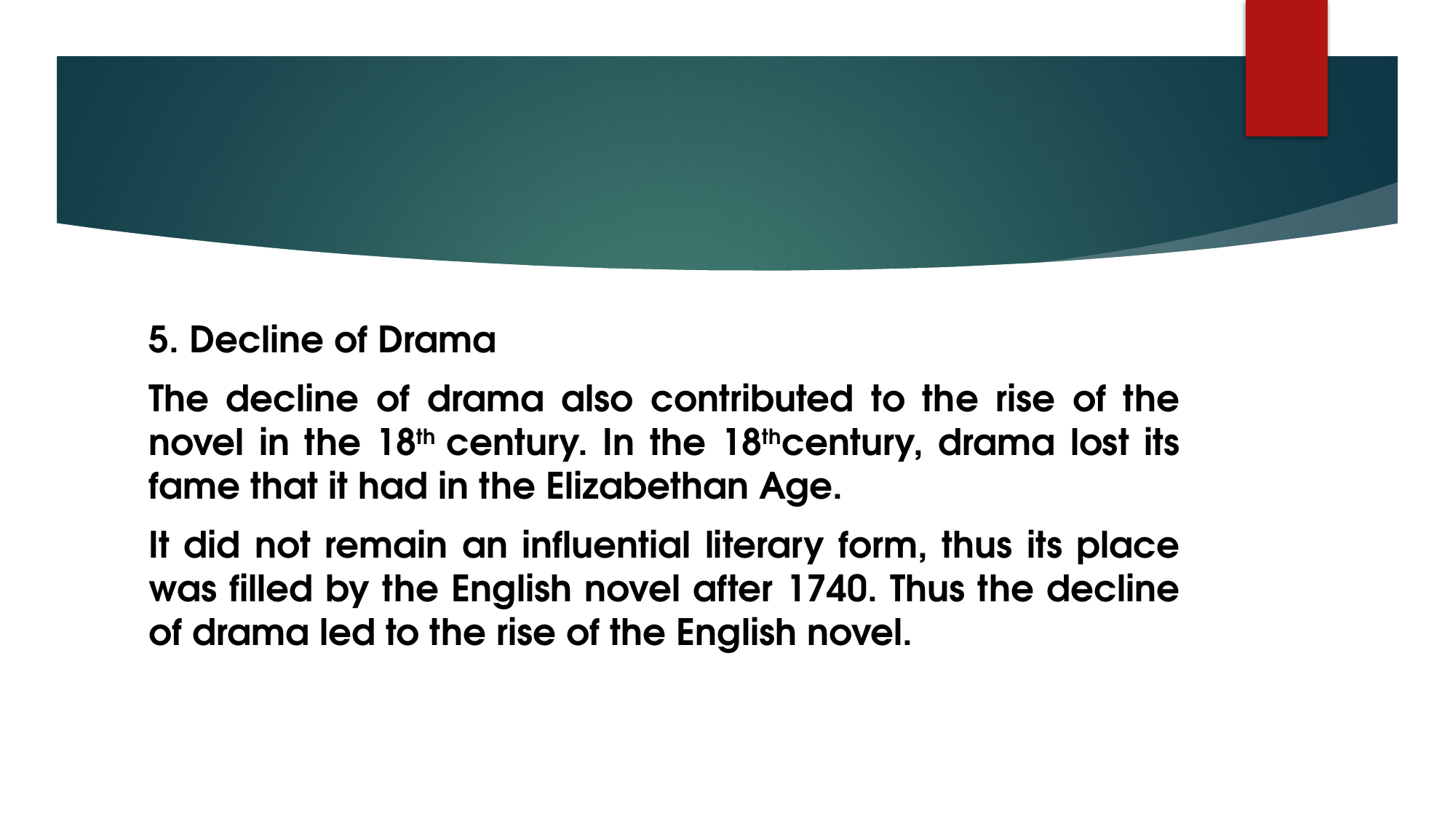

5. Decline of Drama
The decline of drama also contributed to the rise of the novel in the 18th century. In the 18thcentury, drama lost its fame that it had in the Elizabethan Age.
It did not remain an influential literary form, thus its place was filled by the English novel after 1740. Thus the decline of drama led to the rise of the English novel.